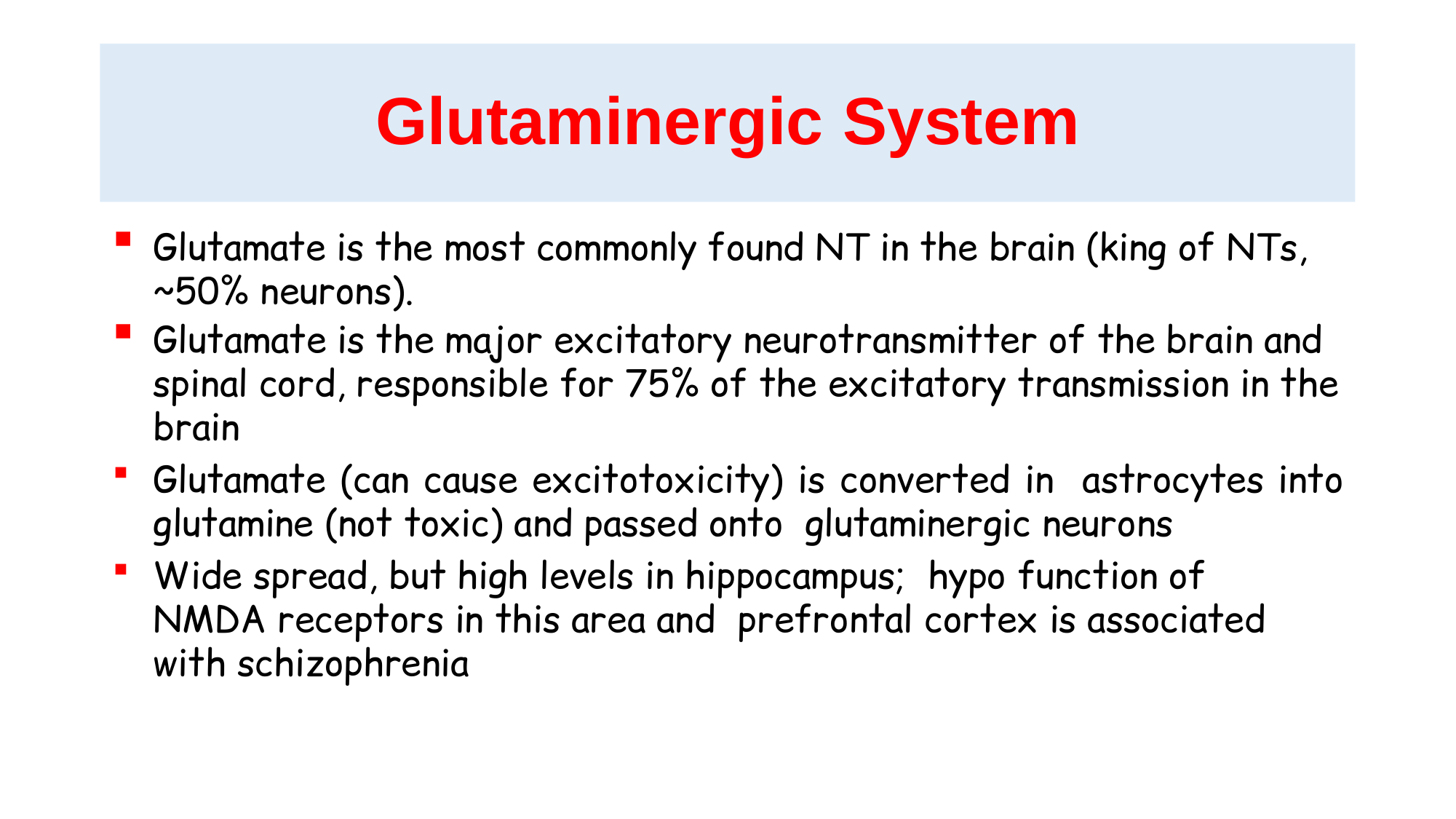

# Glutaminergic System
Glutamate is the most commonly found NT in the brain (king of NTs, ~50% neurons).
Glutamate is the major excitatory neurotransmitter of the brain and spinal cord, responsible for 75% of the excitatory transmission in the brain
Glutamate (can cause excitotoxicity) is converted in  astrocytes into glutamine (not toxic) and passed onto  glutaminergic neurons
Wide spread, but high levels in hippocampus;  hypo function of NMDA receptors in this area and  prefrontal cortex is associated with schizophrenia